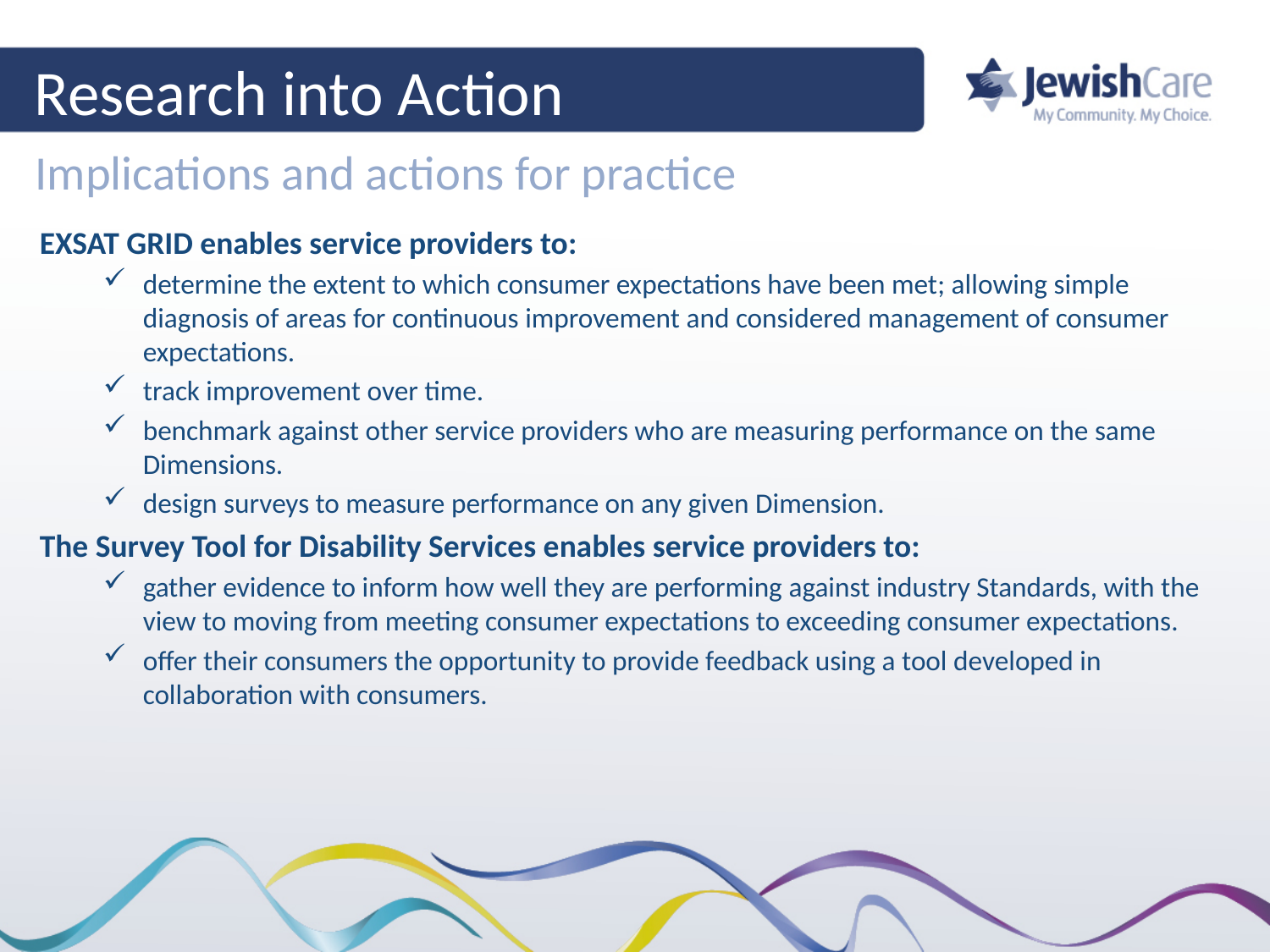

# Research into Action
Implications and actions for practice
EXSAT GRID enables service providers to:
determine the extent to which consumer expectations have been met; allowing simple diagnosis of areas for continuous improvement and considered management of consumer expectations.
track improvement over time.
benchmark against other service providers who are measuring performance on the same Dimensions.
design surveys to measure performance on any given Dimension.
The Survey Tool for Disability Services enables service providers to:
gather evidence to inform how well they are performing against industry Standards, with the view to moving from meeting consumer expectations to exceeding consumer expectations.
offer their consumers the opportunity to provide feedback using a tool developed in collaboration with consumers.